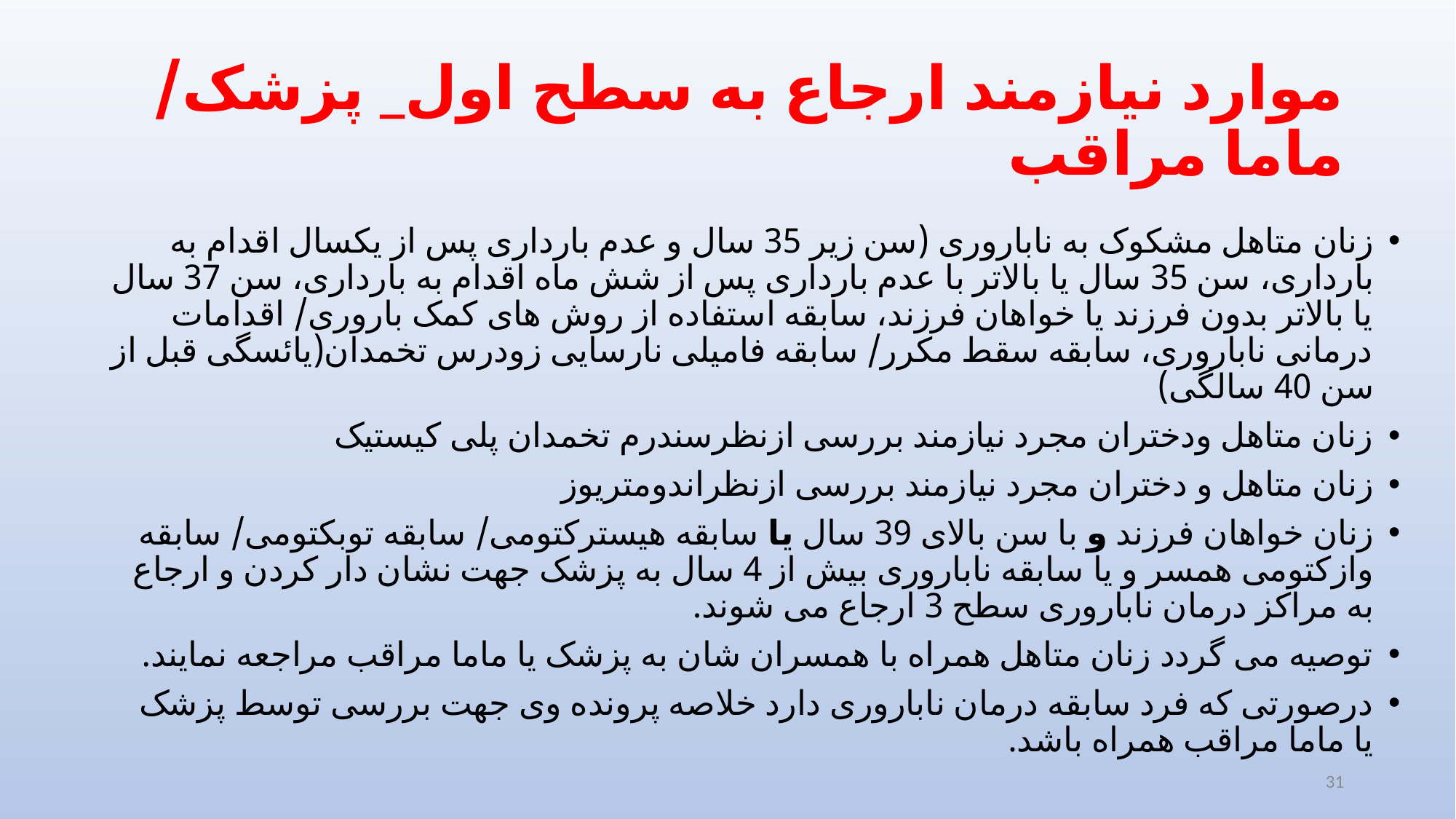

# موارد نیازمند ارجاع به سطح اول_ پزشک/ ماما مراقب
زنان متاهل مشکوک به ناباروری (سن زیر 35 سال و عدم بارداری پس از یکسال اقدام به بارداری، سن 35 سال یا بالاتر با عدم بارداری پس از شش ماه اقدام به بارداری، سن 37 سال یا بالاتر بدون فرزند یا خواهان فرزند، سابقه استفاده از روش های کمک باروری/ اقدامات درمانی ناباروری، سابقه سقط مکرر/ سابقه فامیلی نارسایی زودرس تخمدان(یائسگی قبل از سن 40 سالگی)
زنان متاهل ودختران مجرد نیازمند بررسی ازنظرسندرم تخمدان پلی کیستیک
زنان متاهل و دختران مجرد نیازمند بررسی ازنظراندومتریوز
زنان خواهان فرزند و با سن بالای 39 سال یا سابقه هیسترکتومی/ سابقه توبکتومی/ سابقه وازکتومی همسر و یا سابقه ناباروری بیش از 4 سال به پزشک جهت نشان دار کردن و ارجاع به مراکز درمان ناباروری سطح 3 ارجاع می شوند.
توصیه می گردد زنان متاهل همراه با همسران شان به پزشک یا ماما مراقب مراجعه نمایند.
درصورتی که فرد سابقه درمان ناباروری دارد خلاصه پرونده وی جهت بررسی توسط پزشک یا ماما مراقب همراه باشد.
31